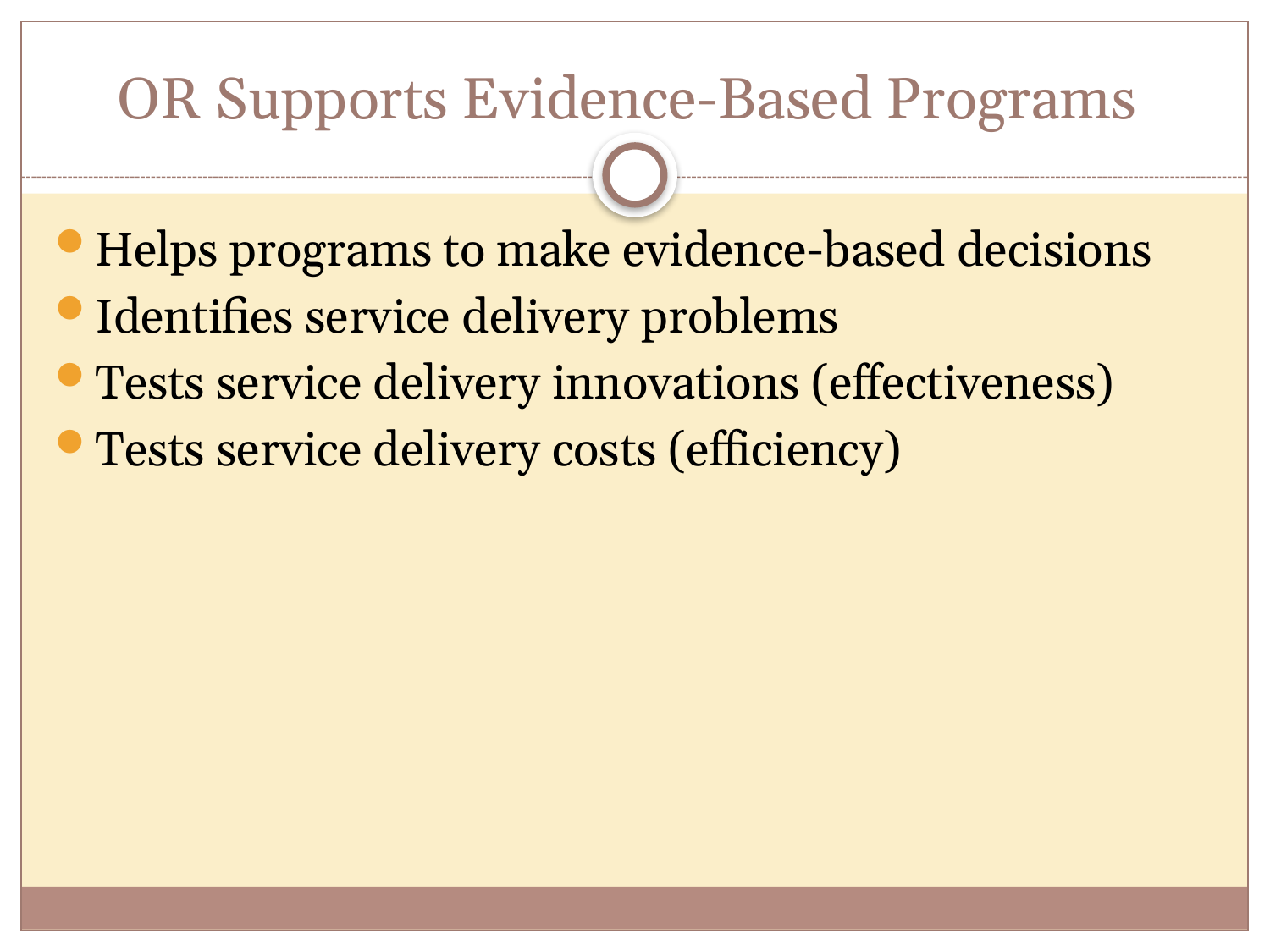

# OR Supports Evidence-Based Programs
Helps programs to make evidence-based decisions
Identifies service delivery problems
Tests service delivery innovations (effectiveness)
Tests service delivery costs (efficiency)